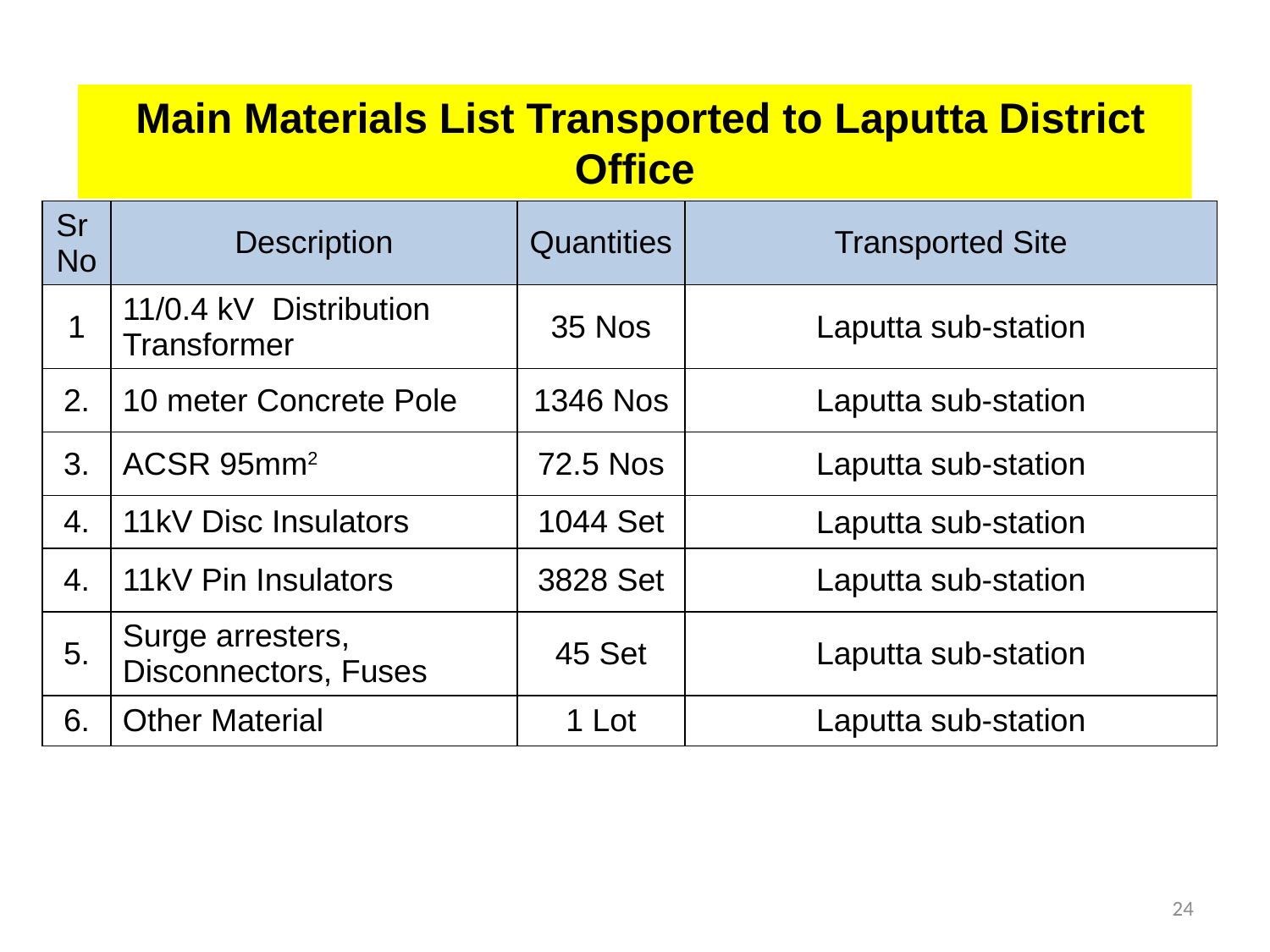

Main Materials List Transported to Laputta District Office
| Sr No | Description | Quantities | Transported Site |
| --- | --- | --- | --- |
| 1 | 11/0.4 kV Distribution Transformer | 35 Nos | Laputta sub-station |
| 2. | 10 meter Concrete Pole | 1346 Nos | Laputta sub-station |
| 3. | ACSR 95mm2 | 72.5 Nos | Laputta sub-station |
| 4. | 11kV Disc Insulators | 1044 Set | Laputta sub-station |
| 4. | 11kV Pin Insulators | 3828 Set | Laputta sub-station |
| 5. | Surge arresters, Disconnectors, Fuses | 45 Set | Laputta sub-station |
| 6. | Other Material | 1 Lot | Laputta sub-station |
24